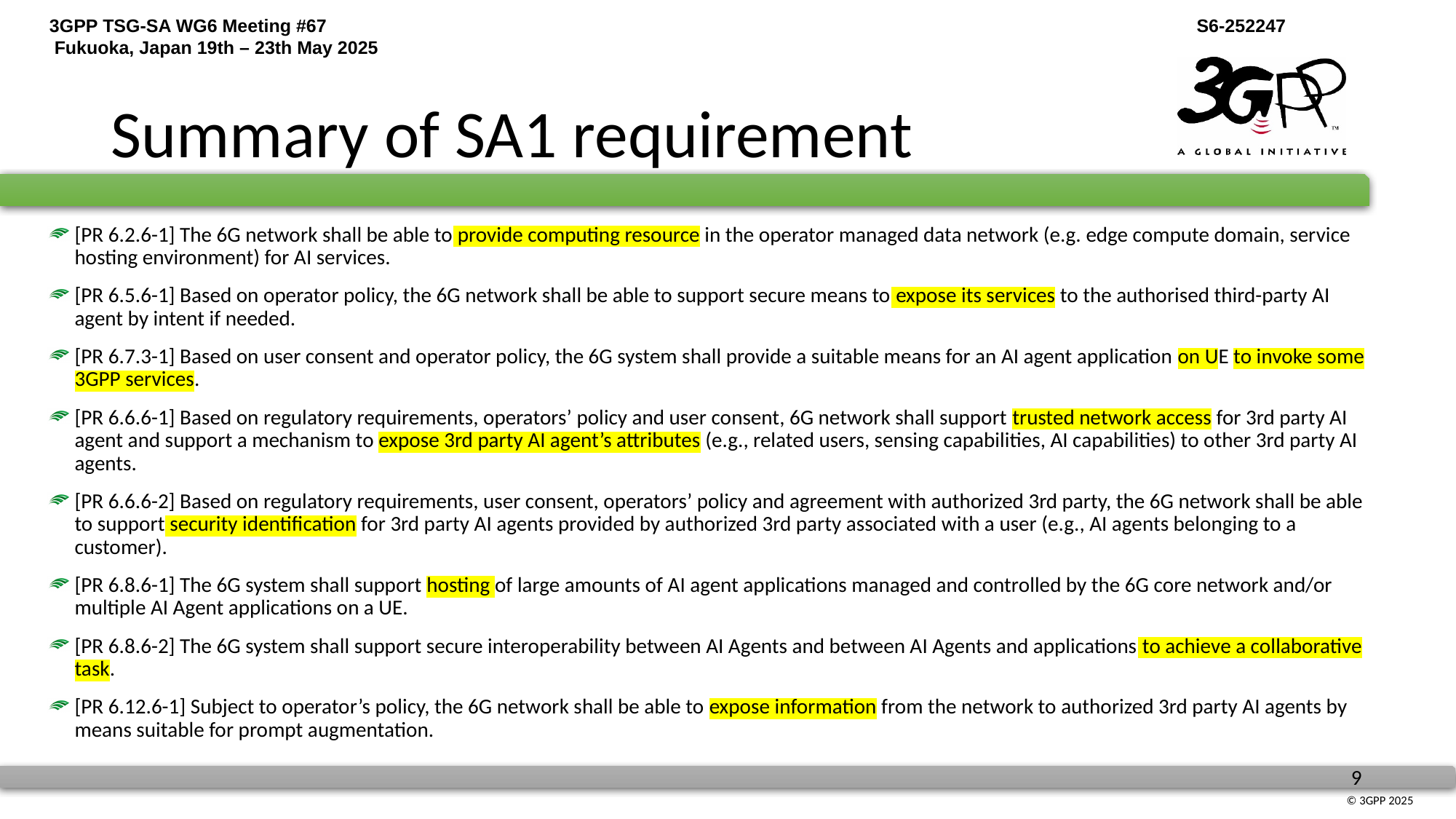

# Summary of SA1 requirement
[PR 6.2.6-1] The 6G network shall be able to provide computing resource in the operator managed data network (e.g. edge compute domain, service hosting environment) for AI services.
[PR 6.5.6-1] Based on operator policy, the 6G network shall be able to support secure means to expose its services to the authorised third-party AI agent by intent if needed.
[PR 6.7.3-1] Based on user consent and operator policy, the 6G system shall provide a suitable means for an AI agent application on UE to invoke some 3GPP services.
[PR 6.6.6-1] Based on regulatory requirements, operators’ policy and user consent, 6G network shall support trusted network access for 3rd party AI agent and support a mechanism to expose 3rd party AI agent’s attributes (e.g., related users, sensing capabilities, AI capabilities) to other 3rd party AI agents.
[PR 6.6.6-2] Based on regulatory requirements, user consent, operators’ policy and agreement with authorized 3rd party, the 6G network shall be able to support security identification for 3rd party AI agents provided by authorized 3rd party associated with a user (e.g., AI agents belonging to a customer).
[PR 6.8.6-1] The 6G system shall support hosting of large amounts of AI agent applications managed and controlled by the 6G core network and/or multiple AI Agent applications on a UE.
[PR 6.8.6-2] The 6G system shall support secure interoperability between AI Agents and between AI Agents and applications to achieve a collaborative task.
[PR 6.12.6-1] Subject to operator’s policy, the 6G network shall be able to expose information from the network to authorized 3rd party AI agents by means suitable for prompt augmentation.